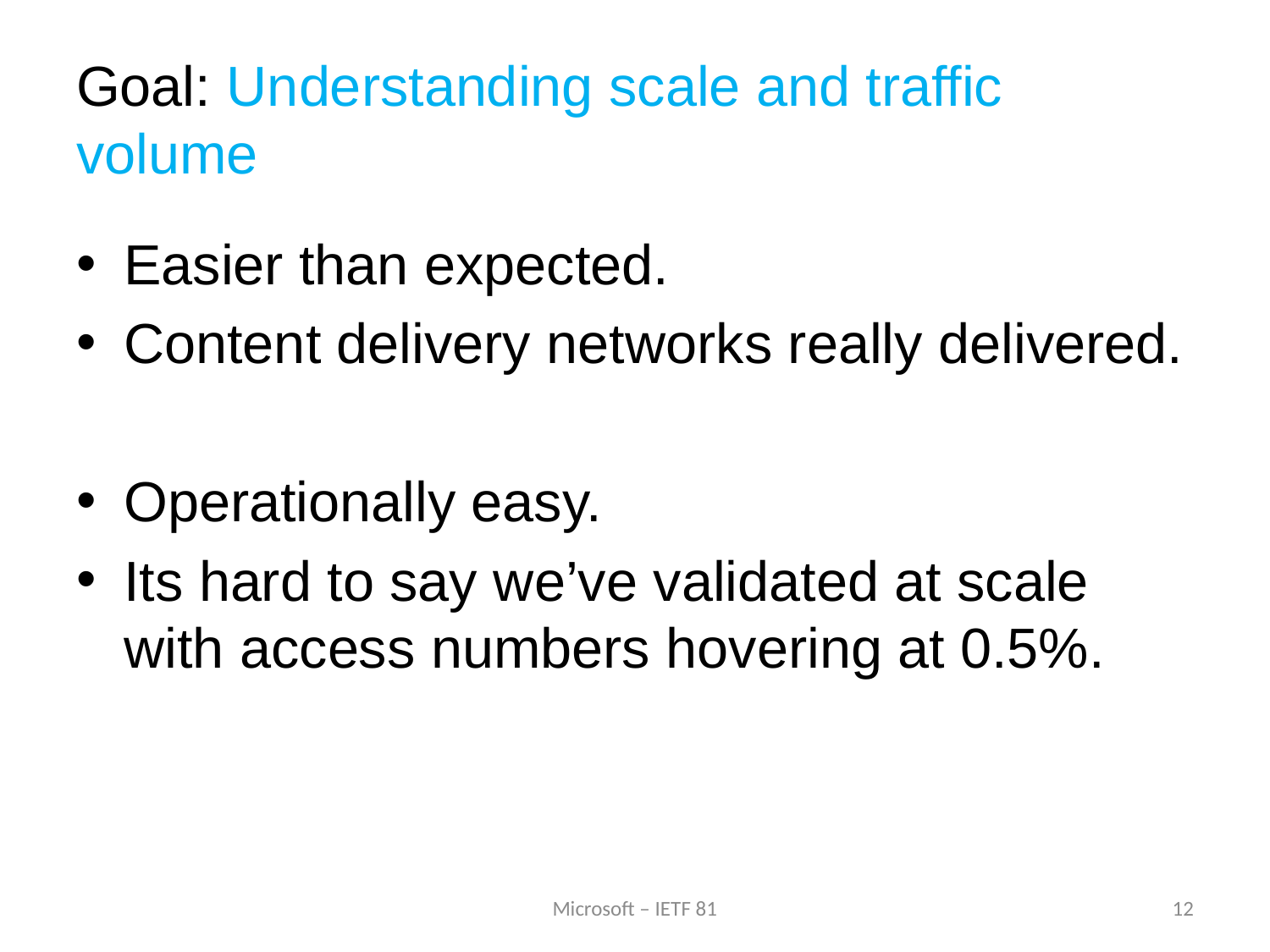

# Goal: Understanding scale and traffic volume
Easier than expected.
Content delivery networks really delivered.

Operationally easy.
Its hard to say we’ve validated at scale with access numbers hovering at 0.5%.
Microsoft – IETF 81
12